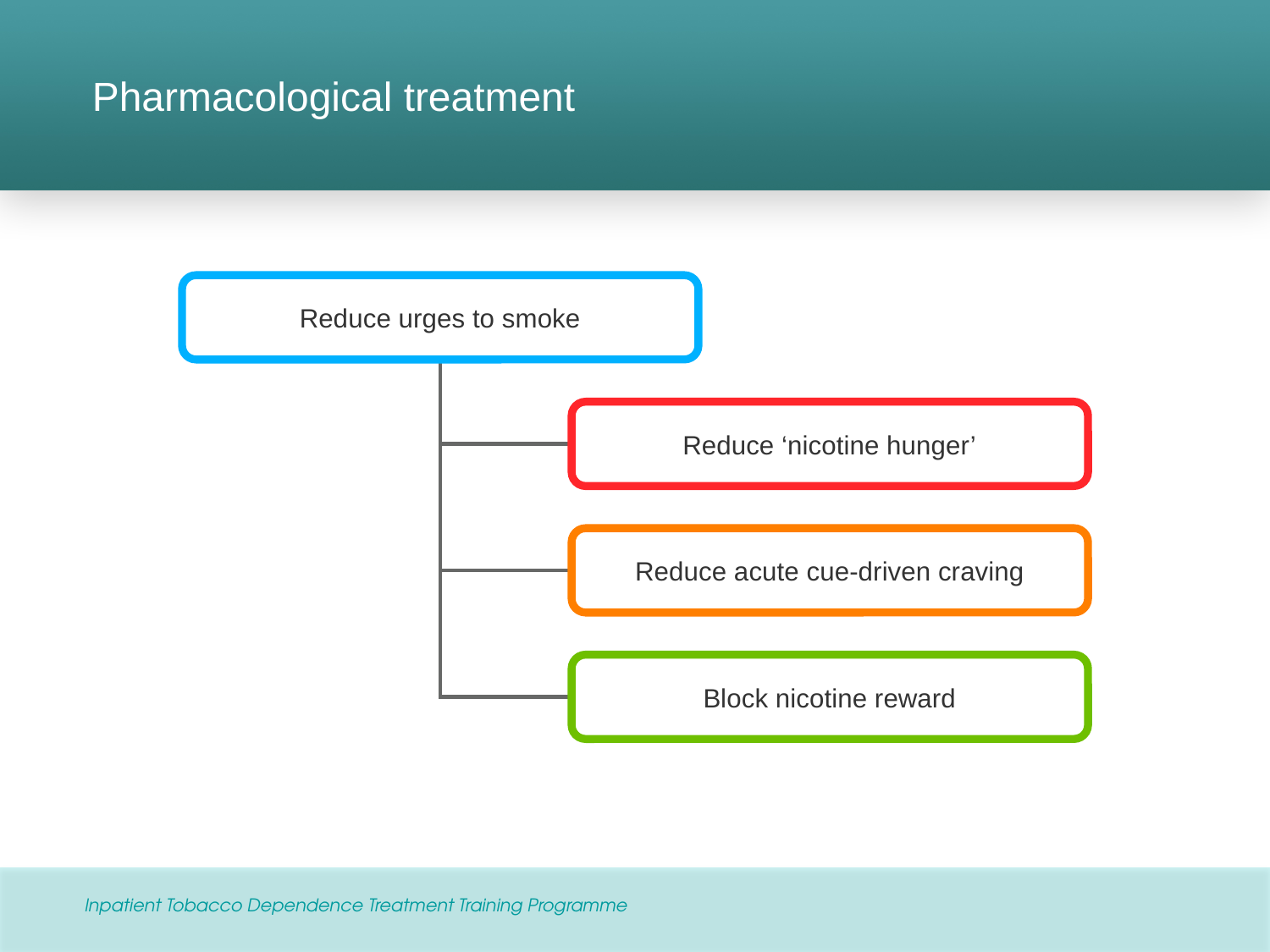

# Pharmacological treatment
Reduce urges to smoke
Reduce ‘nicotine hunger’
Reduce acute cue-driven craving
Block nicotine reward
Inpatient Tobacco Dependence Treatment Training Programme